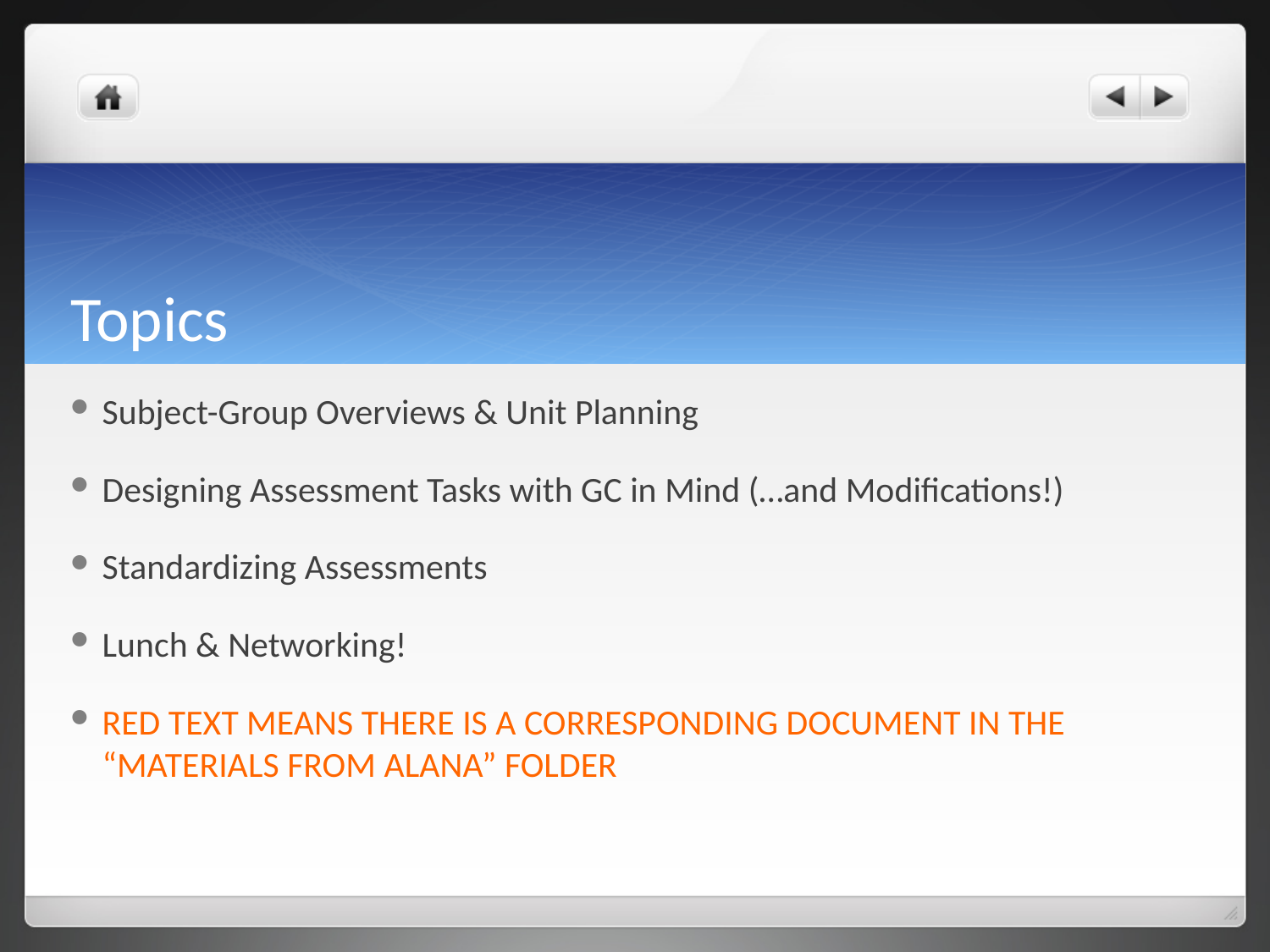

# Topics
Subject-Group Overviews & Unit Planning
Designing Assessment Tasks with GC in Mind (…and Modifications!)
Standardizing Assessments
Lunch & Networking!
RED TEXT MEANS THERE IS A CORRESPONDING DOCUMENT IN THE “MATERIALS FROM ALANA” FOLDER